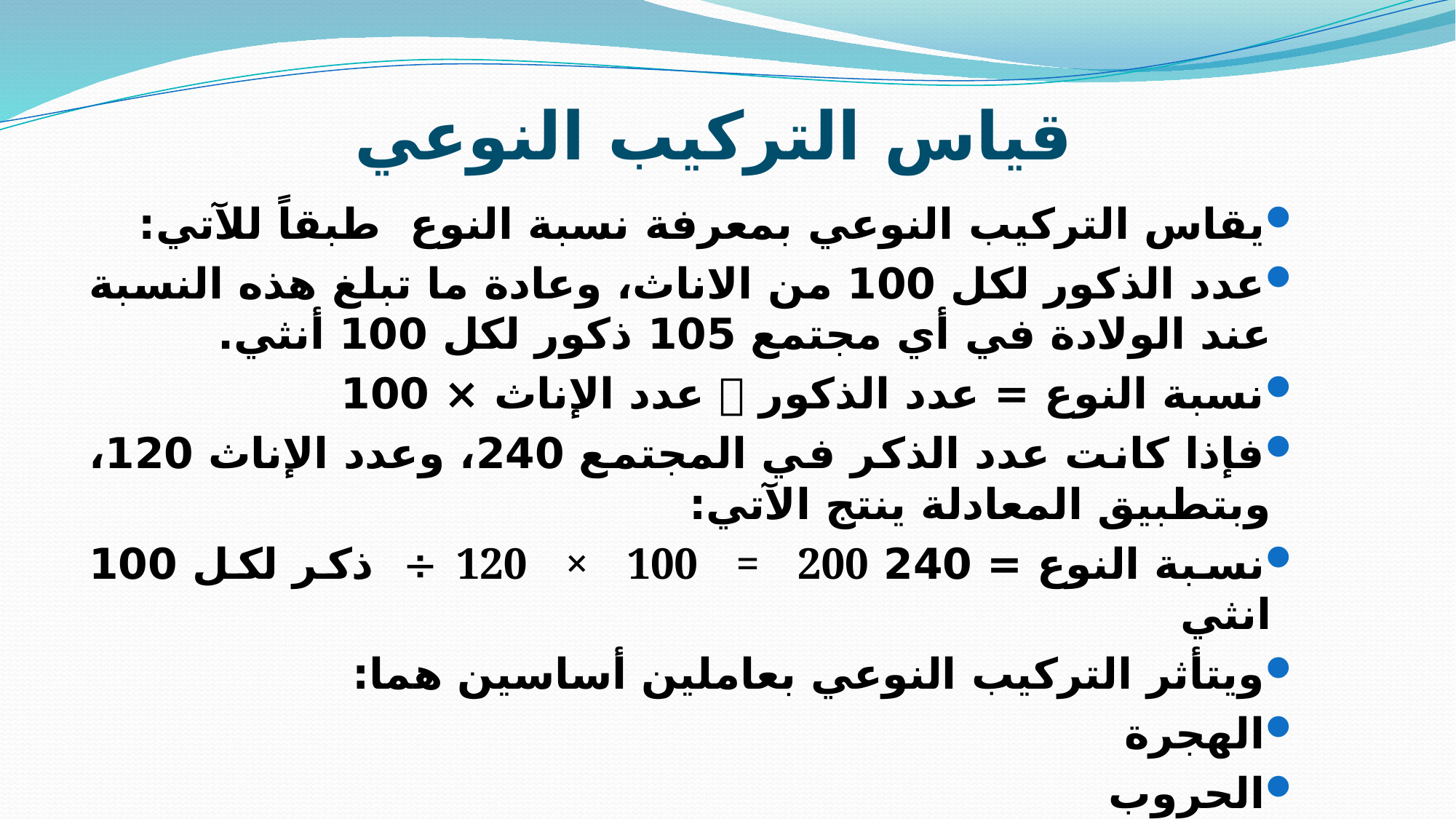

# قياس التركيب النوعي
يقاس التركيب النوعي بمعرفة نسبة النوع  طبقاً للآتي:
عدد الذكور لكل 100 من الاناث، وعادة ما تبلغ هذه النسبة عند الولادة في أي مجتمع 105 ذكور لكل 100 أنثي.
نسبة النوع = عدد الذكور ÷ عدد الإناث × 100
فإذا كانت عدد الذكر في المجتمع 240، وعدد الإناث 120، وبتطبيق المعادلة ينتج الآتي:
نسبة النوع = 240 ÷ 120  ×  100  =  200  ذكر لكل 100 انثي
ويتأثر التركيب النوعي بعاملين أساسين هما:
الهجرة
الحروب